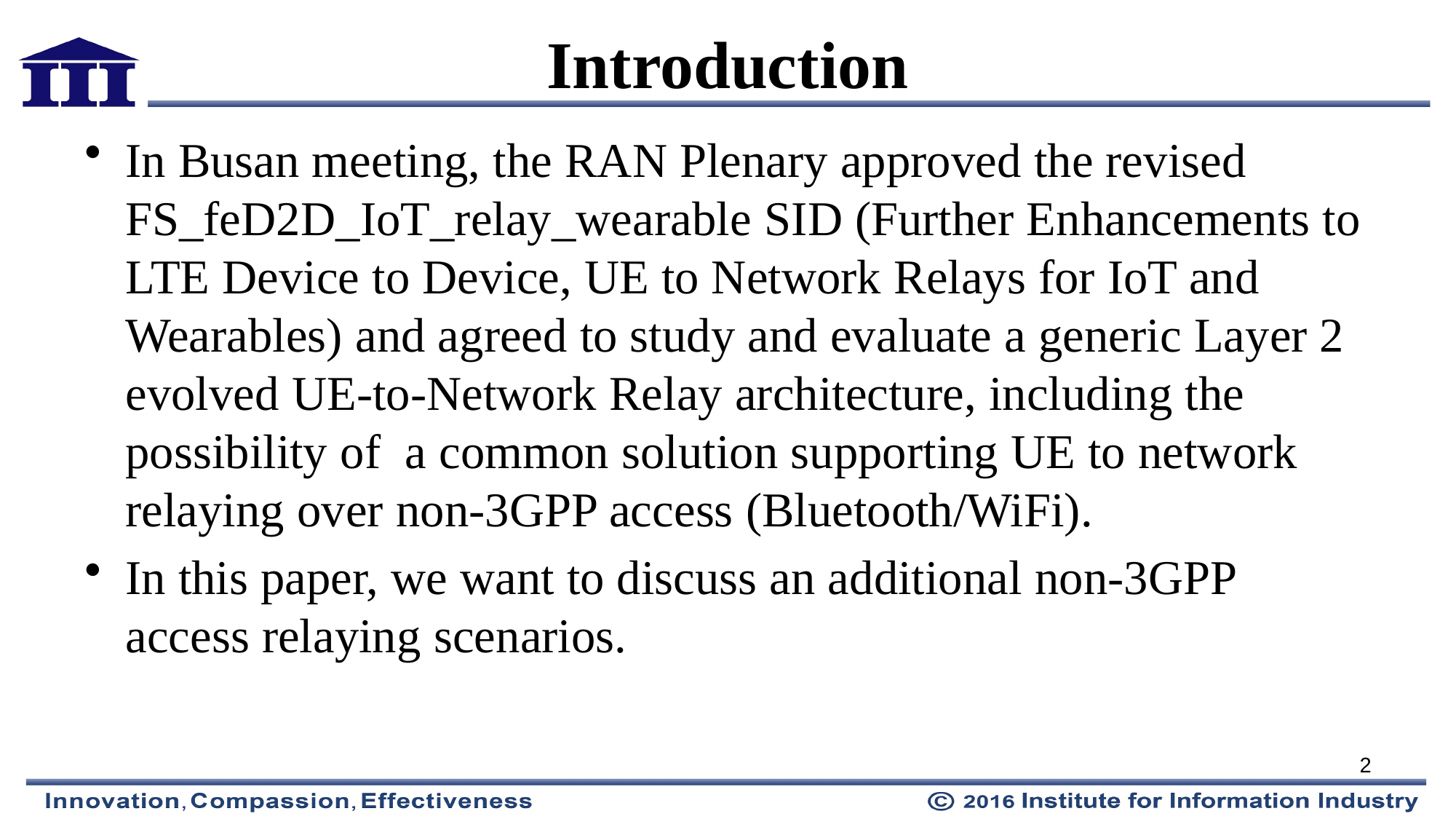

# Introduction
In Busan meeting, the RAN Plenary approved the revised FS_feD2D_IoT_relay_wearable SID (Further Enhancements to LTE Device to Device, UE to Network Relays for IoT and Wearables) and agreed to study and evaluate a generic Layer 2 evolved UE-to-Network Relay architecture, including the possibility of  a common solution supporting UE to network relaying over non-3GPP access (Bluetooth/WiFi).
In this paper, we want to discuss an additional non-3GPP access relaying scenarios.
2